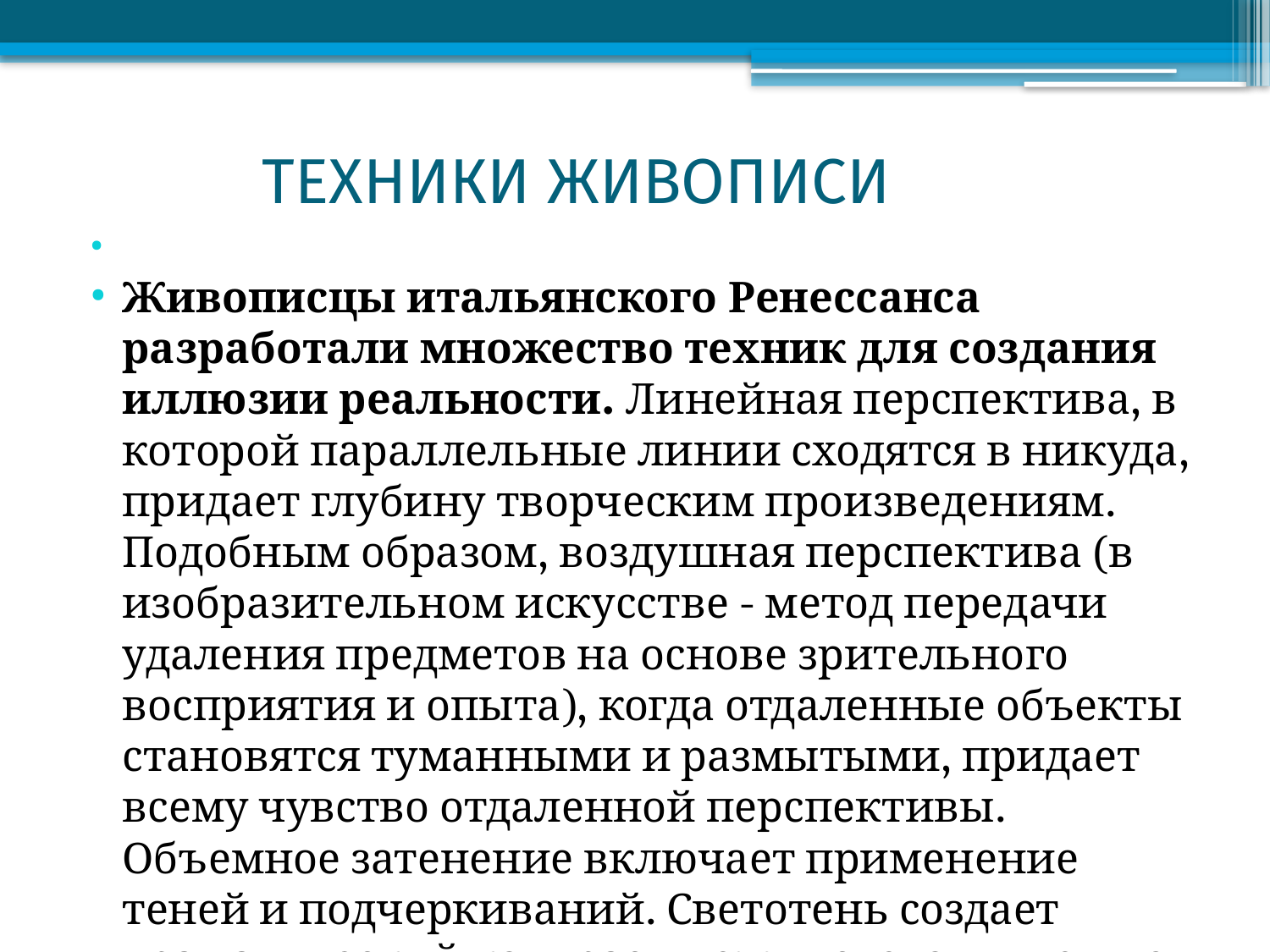

# ТЕХНИКИ ЖИВОПИСИ

Живописцы итальянского Ренессанса разработали множество техник для создания иллюзии реальности. Линейная перспектива, в которой параллельные линии сходятся в никуда, придает глубину творческим произведениям. Подобным образом, воздушная перспектива (в изобразительном искусстве - метод передачи удаления предметов на основе зрительного восприятия и опыта), когда отдаленные объекты становятся туманными и размытыми, придает всему чувство отдаленной перспективы. Объемное затенение включает применение теней и подчеркиваний. Светотень создает драматический контраст между светом и тенью.